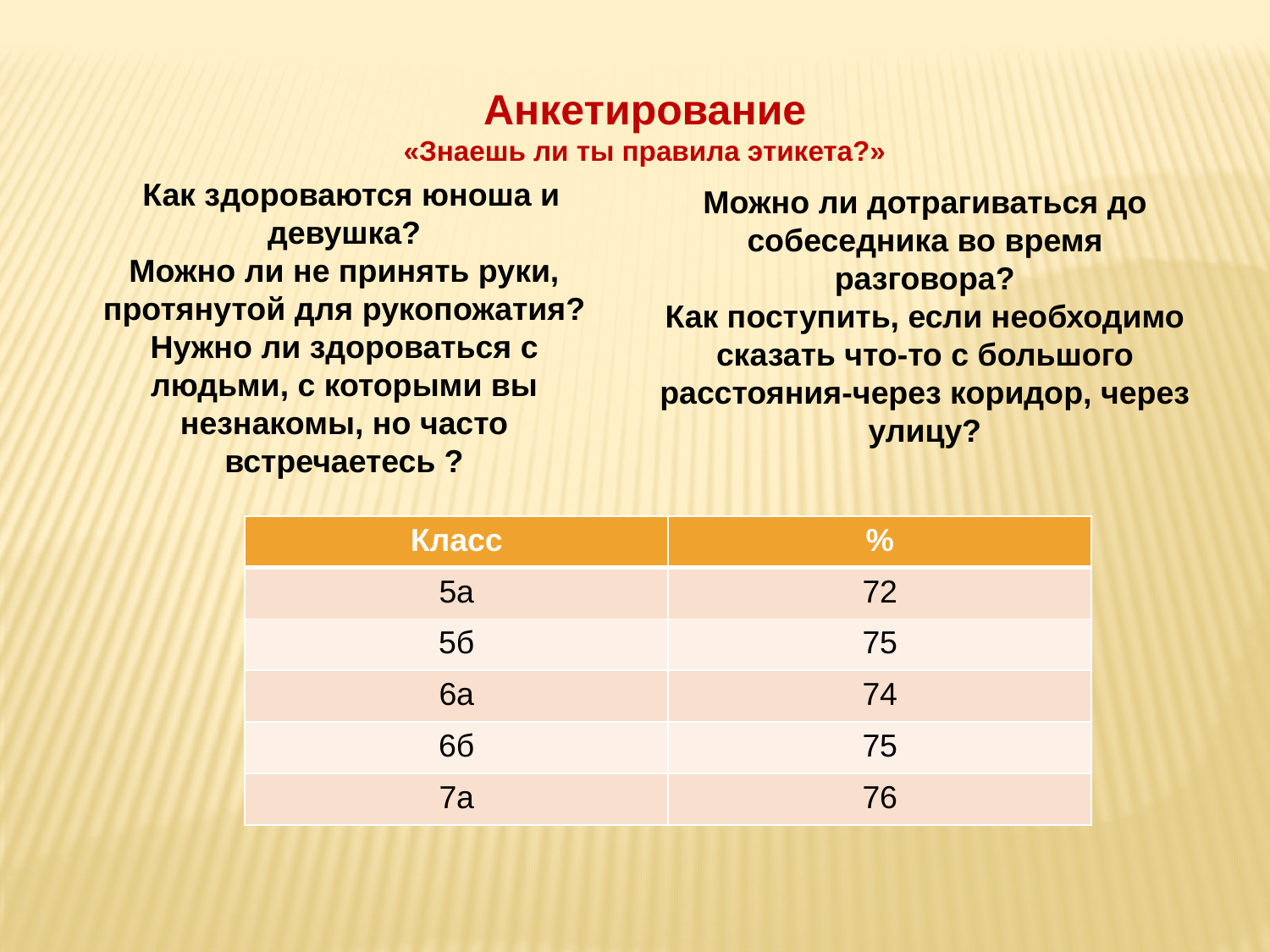

Анкетирование
«Знаешь ли ты правила этикета?»

  Как здороваются юноша и девушка?
Можно ли не принять руки, протянутой для рукопожатия?
Нужно ли здороваться с людьми, с которыми вы незнакомы, но часто встречаетесь ?
Можно ли дотрагиваться до собеседника во время разговора?
Как поступить, если необходимо сказать что-то с большого расстояния-через коридор, через улицу?

| Класс | % |
| --- | --- |
| 5а | 72 |
| 5б | 75 |
| 6а | 74 |
| 6б | 75 |
| 7а | 76 |